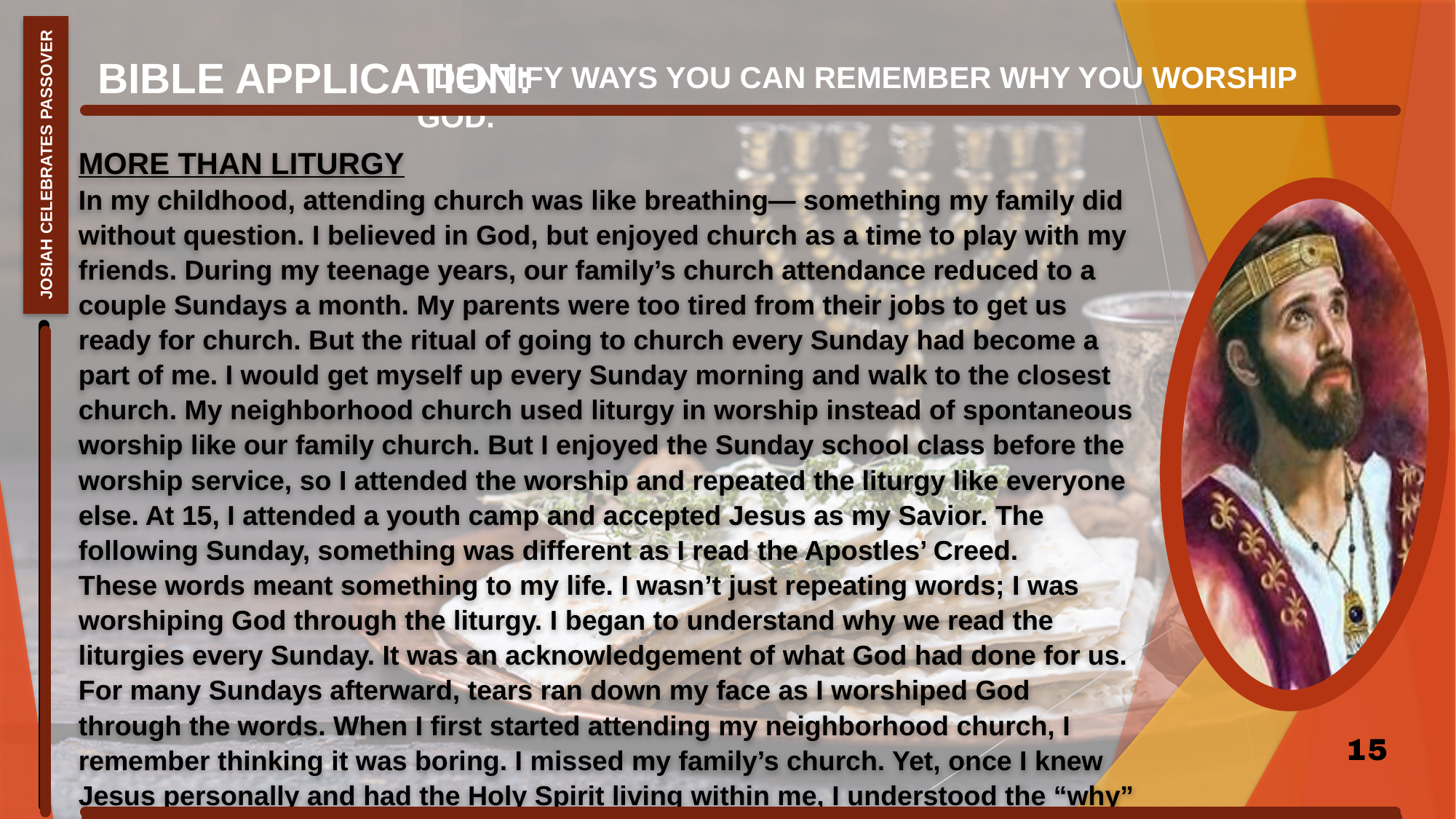

Bible Application:
 Identify ways you can remember why you worship God.
More than Liturgy
In my childhood, attending church was like breathing— something my family did without question. I believed in God, but enjoyed church as a time to play with my friends. During my teenage years, our family’s church attendance reduced to a couple Sundays a month. My parents were too tired from their jobs to get us ready for church. But the ritual of going to church every Sunday had become a part of me. I would get myself up every Sunday morning and walk to the closest church. My neighborhood church used liturgy in worship instead of spontaneous worship like our family church. But I enjoyed the Sunday school class before the worship service, so I attended the worship and repeated the liturgy like everyone else. At 15, I attended a youth camp and accepted Jesus as my Savior. The following Sunday, something was different as I read the Apostles’ Creed. These words meant something to my life. I wasn’t just repeating words; I was worshiping God through the liturgy. I began to understand why we read the liturgies every Sunday. It was an acknowledgement of what God had done for us. For many Sundays afterward, tears ran down my face as I worshiped God through the words. When I first started attending my neighborhood church, I remember thinking it was boring. I missed my family’s church. Yet, once I knew Jesus personally and had the Holy Spirit living within me, I understood the “why” to repeating the liturgy every Sunday.
Josiah Celebrates Passover

15